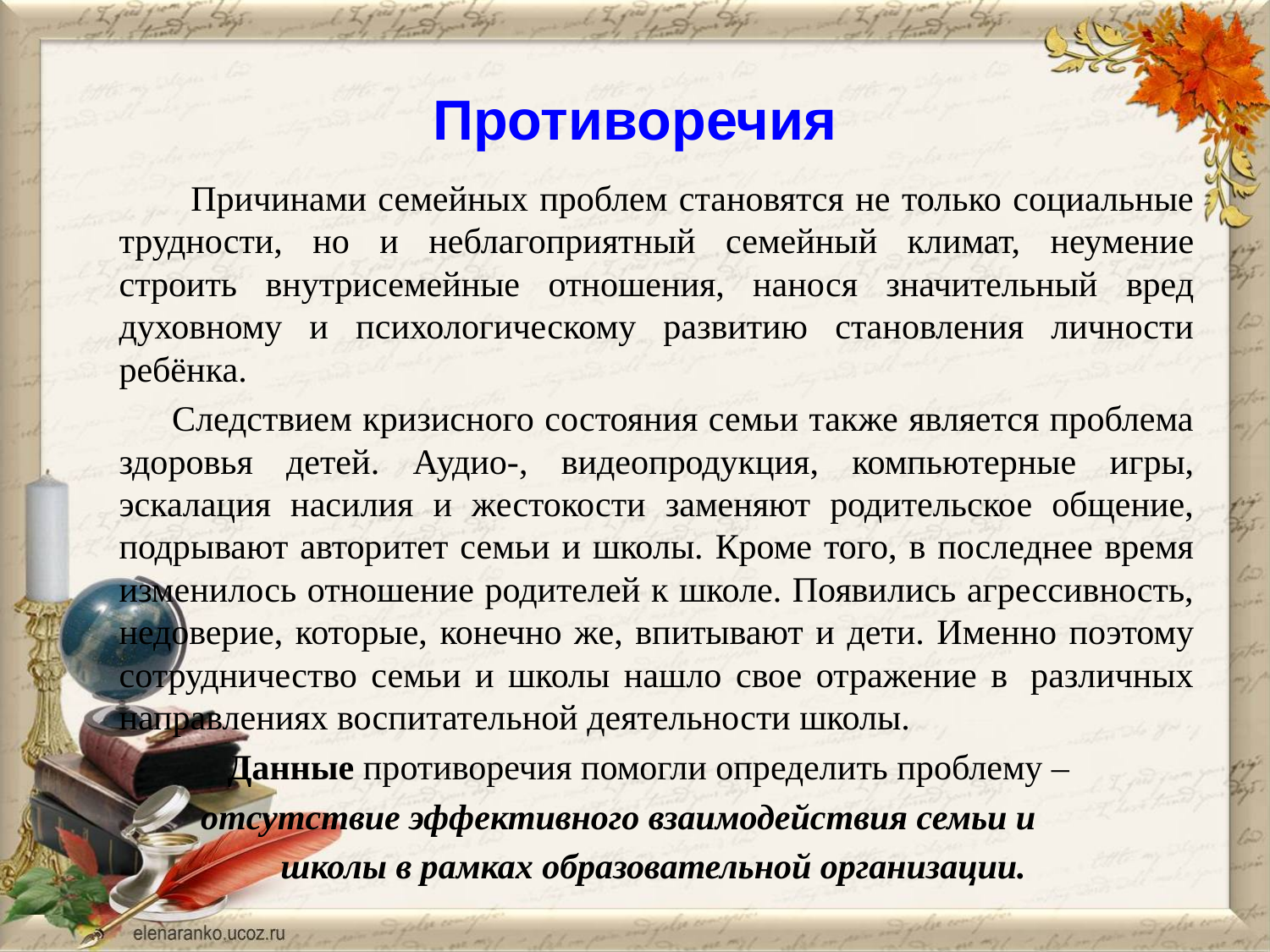

# Противоречия
          Причинами семейных проблем становятся не только социальные трудности, но и неблагоприятный семейный климат, неумение строить внутрисемейные отношения, нанося значительный вред духовному и психологическому развитию становления личности ребёнка.
         Следствием кризисного состояния семьи также является проблема здоровья детей. Аудио-, видеопродукция, компьютерные игры, эскалация насилия и жестокости заменяют родительское общение, подрывают авторитет семьи и школы. Кроме того, в последнее время изменилось отношение родителей к школе. Появились агрессивность, недоверие, которые, конечно же, впитывают и дети. Именно поэтому сотрудничество семьи и школы нашло свое отражение в  различных направлениях воспитательной деятельности школы.
                 Данные противоречия помогли определить проблему –
              отсутствие эффективного взаимодействия семьи и
                       школы в рамках образовательной организации.